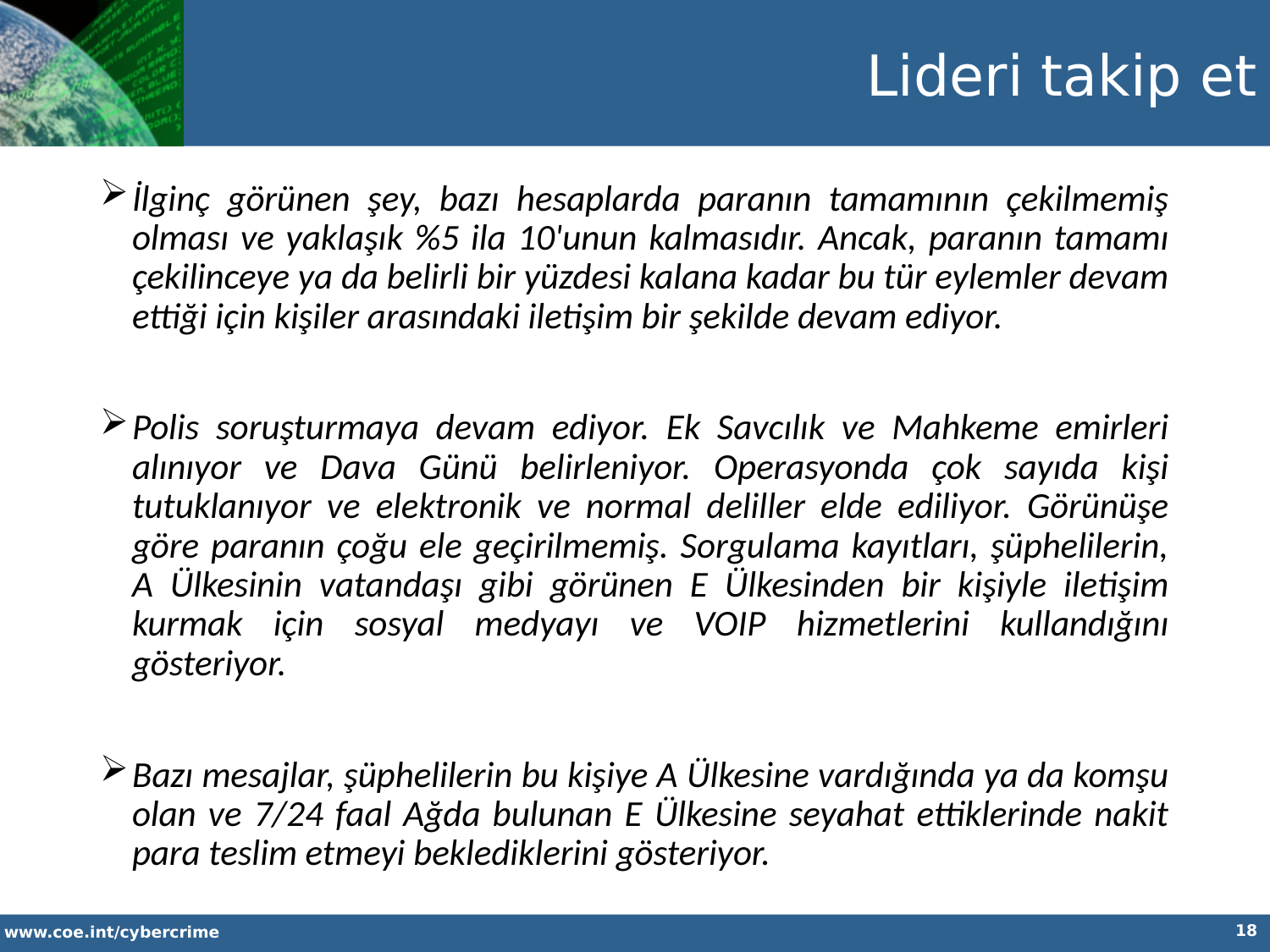

Lideri takip et
İlginç görünen şey, bazı hesaplarda paranın tamamının çekilmemiş olması ve yaklaşık %5 ila 10'unun kalmasıdır. Ancak, paranın tamamı çekilinceye ya da belirli bir yüzdesi kalana kadar bu tür eylemler devam ettiği için kişiler arasındaki iletişim bir şekilde devam ediyor.

Polis soruşturmaya devam ediyor. Ek Savcılık ve Mahkeme emirleri alınıyor ve Dava Günü belirleniyor. Operasyonda çok sayıda kişi tutuklanıyor ve elektronik ve normal deliller elde ediliyor. Görünüşe göre paranın çoğu ele geçirilmemiş. Sorgulama kayıtları, şüphelilerin, A Ülkesinin vatandaşı gibi görünen E Ülkesinden bir kişiyle iletişim kurmak için sosyal medyayı ve VOIP hizmetlerini kullandığını gösteriyor.

Bazı mesajlar, şüphelilerin bu kişiye A Ülkesine vardığında ya da komşu olan ve 7/24 faal Ağda bulunan E Ülkesine seyahat ettiklerinde nakit para teslim etmeyi beklediklerini gösteriyor.

18